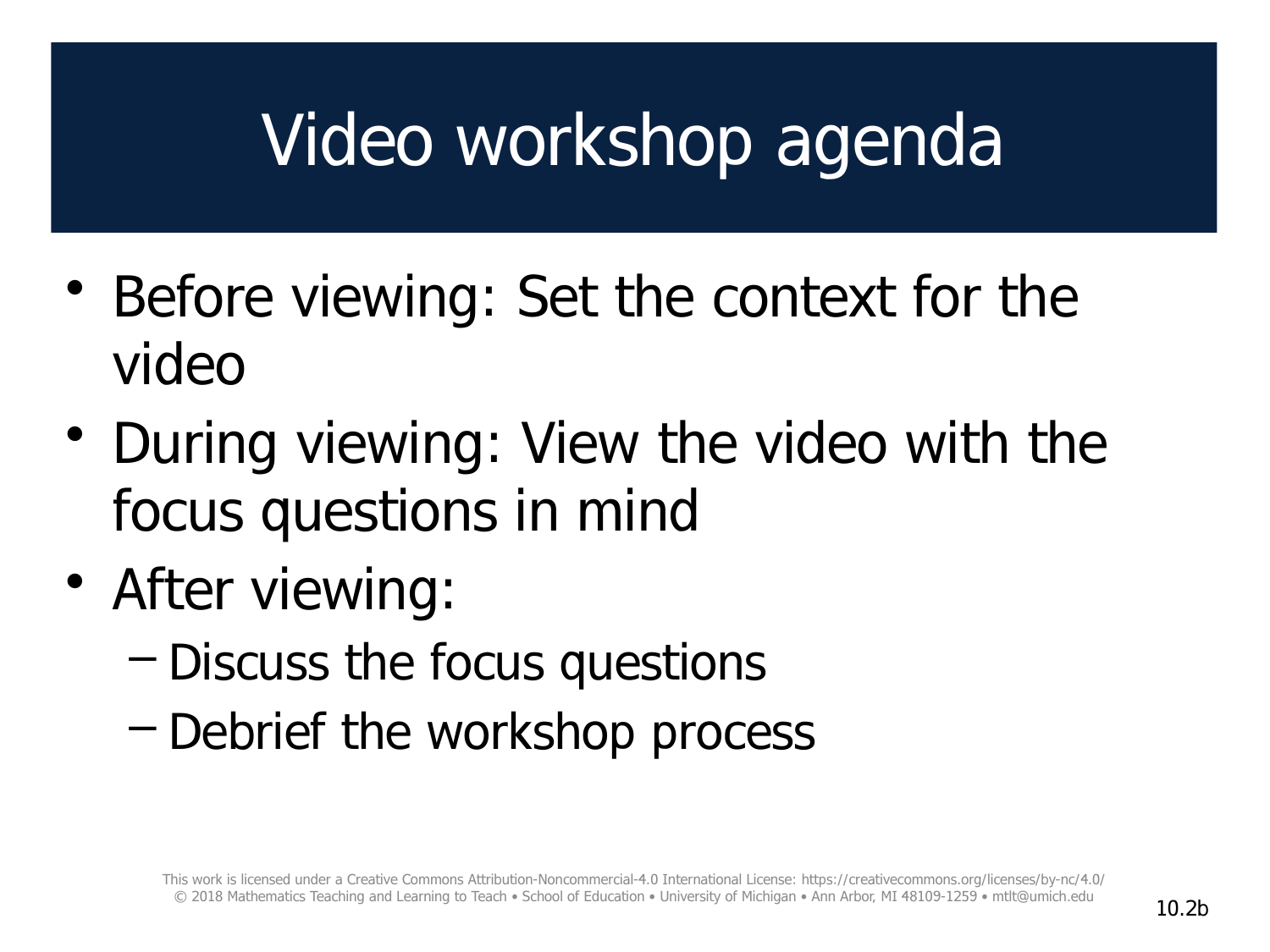

# Video workshop agenda
Before viewing: Set the context for the video
During viewing: View the video with the focus questions in mind
After viewing:
Discuss the focus questions
Debrief the workshop process

This work is licensed under a Creative Commons Attribution-Noncommercial-4.0 International License: https://creativecommons.org/licenses/by-nc/4.0/
© 2018 Mathematics Teaching and Learning to Teach • School of Education • University of Michigan • Ann Arbor, MI 48109-1259 • mtlt@umich.edu
10.2b